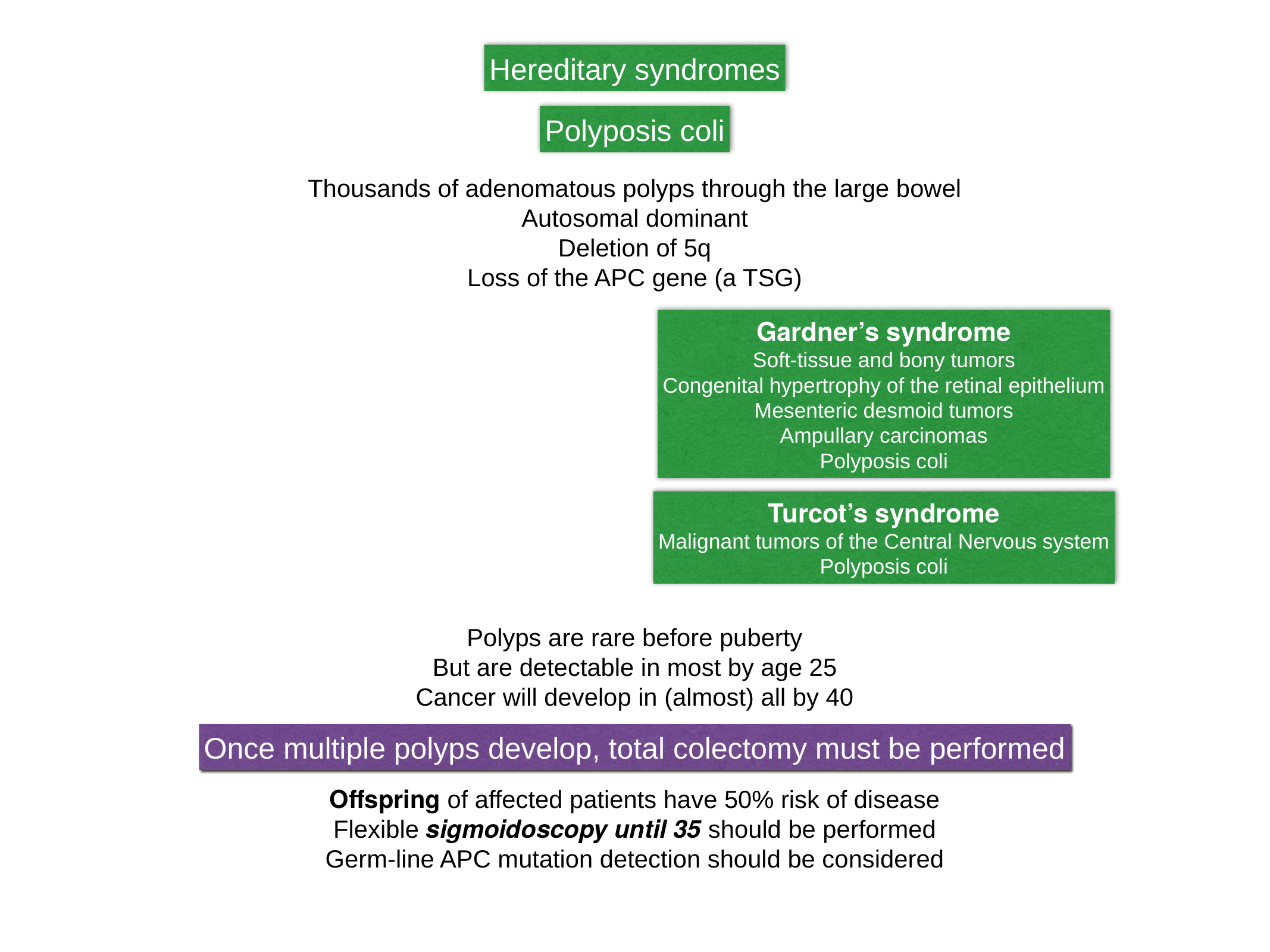

Hereditary syndromes
Polyposis coli
Thousands of adenomatous polyps through the large bowel
Autosomal dominant
Deletion of 5q
Loss of the APC gene (a TSG)
Gardner’s syndrome
Soft-tissue and bony tumors
Congenital hypertrophy of the retinal epithelium
Mesenteric desmoid tumors
Ampullary carcinomas
Polyposis coli
Turcot’s syndrome
Malignant tumors of the Central Nervous system
Polyposis coli
Polyps are rare before puberty
But are detectable in most by age 25
Cancer will develop in (almost) all by 40
Once multiple polyps develop, total colectomy must be performed
Offspring of affected patients have 50% risk of disease
Flexible sigmoidoscopy until 35 should be performed
Germ-line APC mutation detection should be considered